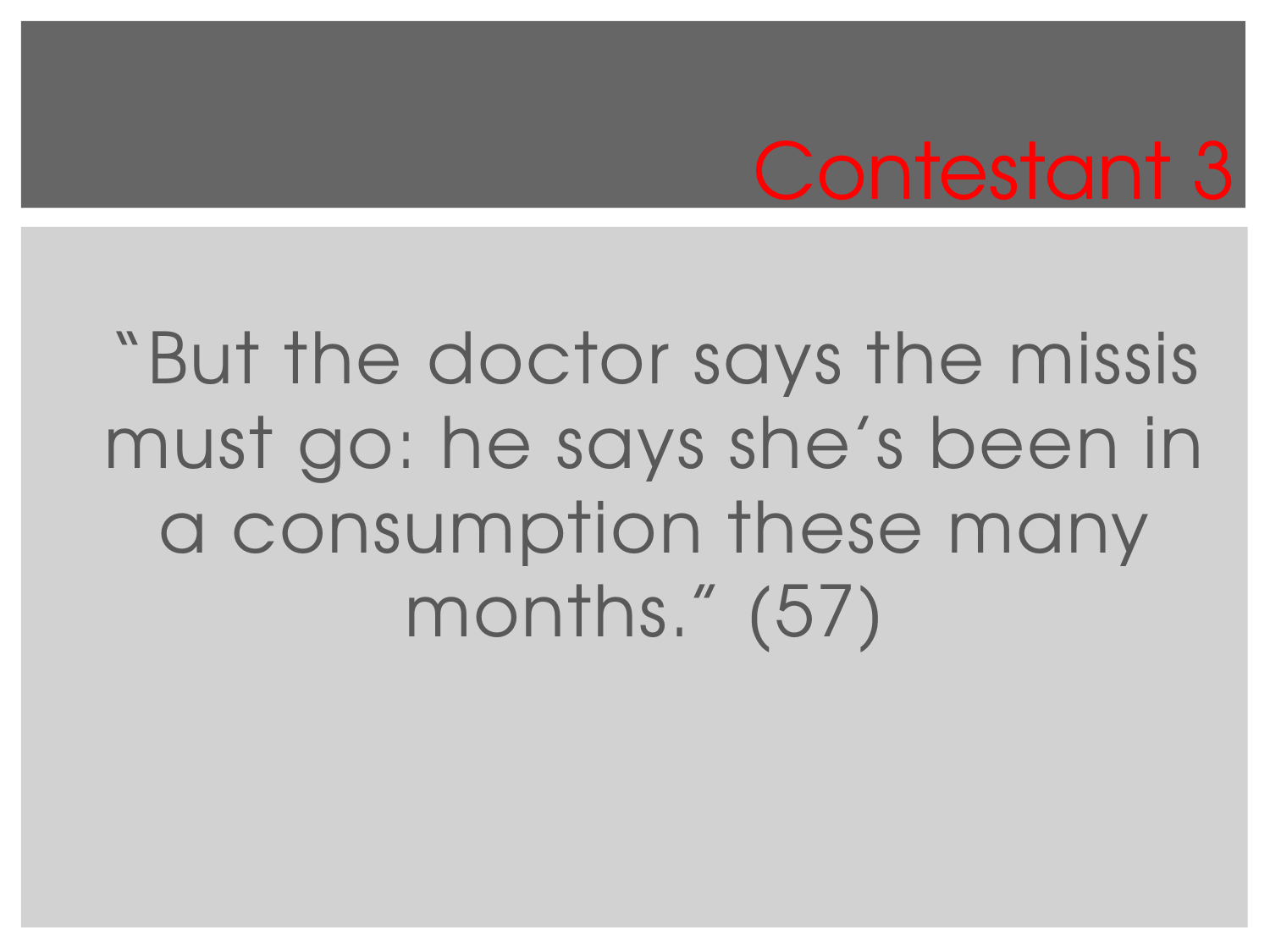

Contestant 3
“But the doctor says the missis must go: he says she’s been in a consumption these many months.” (57)